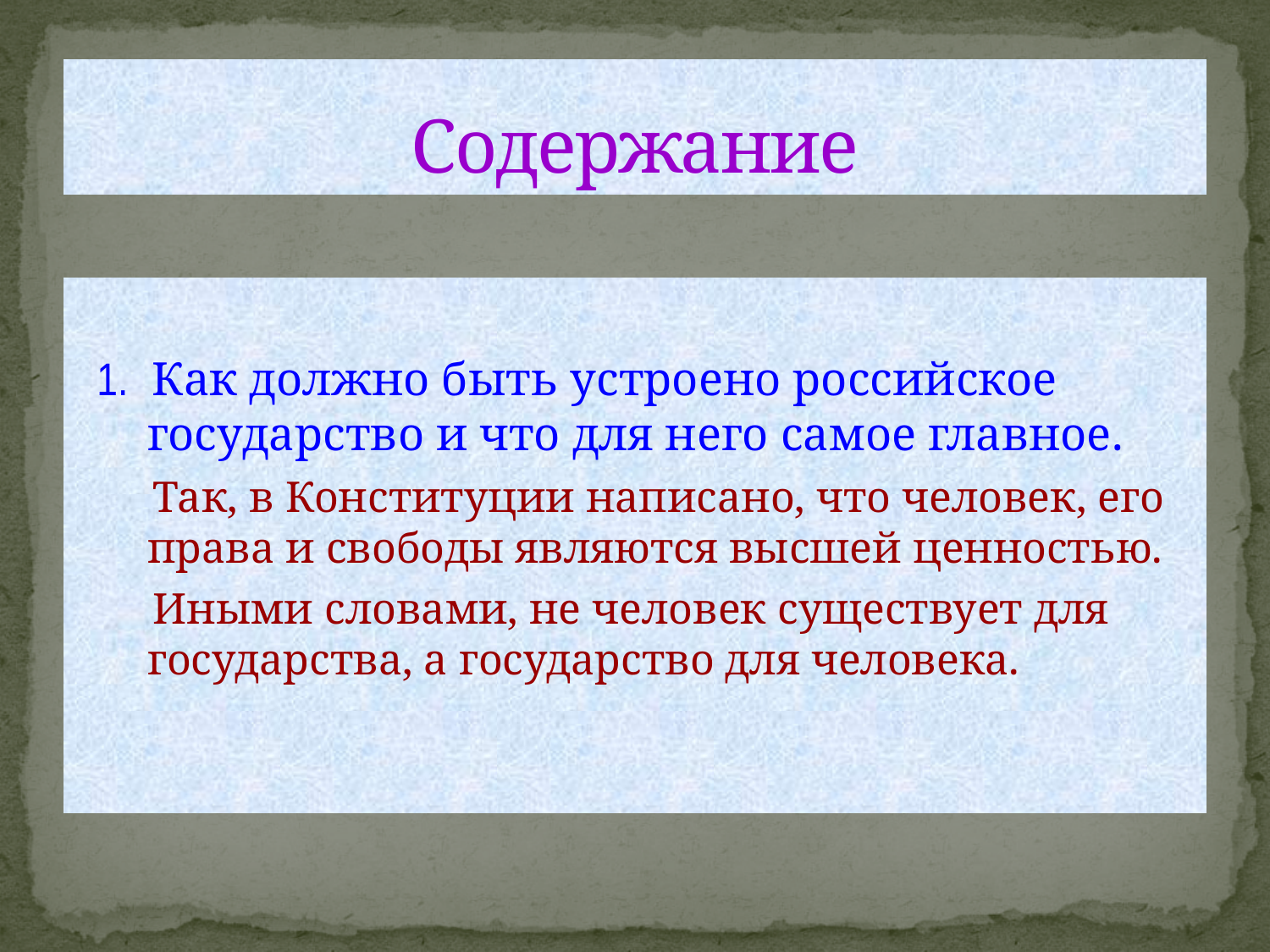

# Содержание

  1.  Как должно быть устроено российское государство и что для него самое главное.
       Так, в Конституции написано, что человек, его права и свободы являются высшей ценностью.
       Иными словами, не человек существует для государства, а государство для человека.